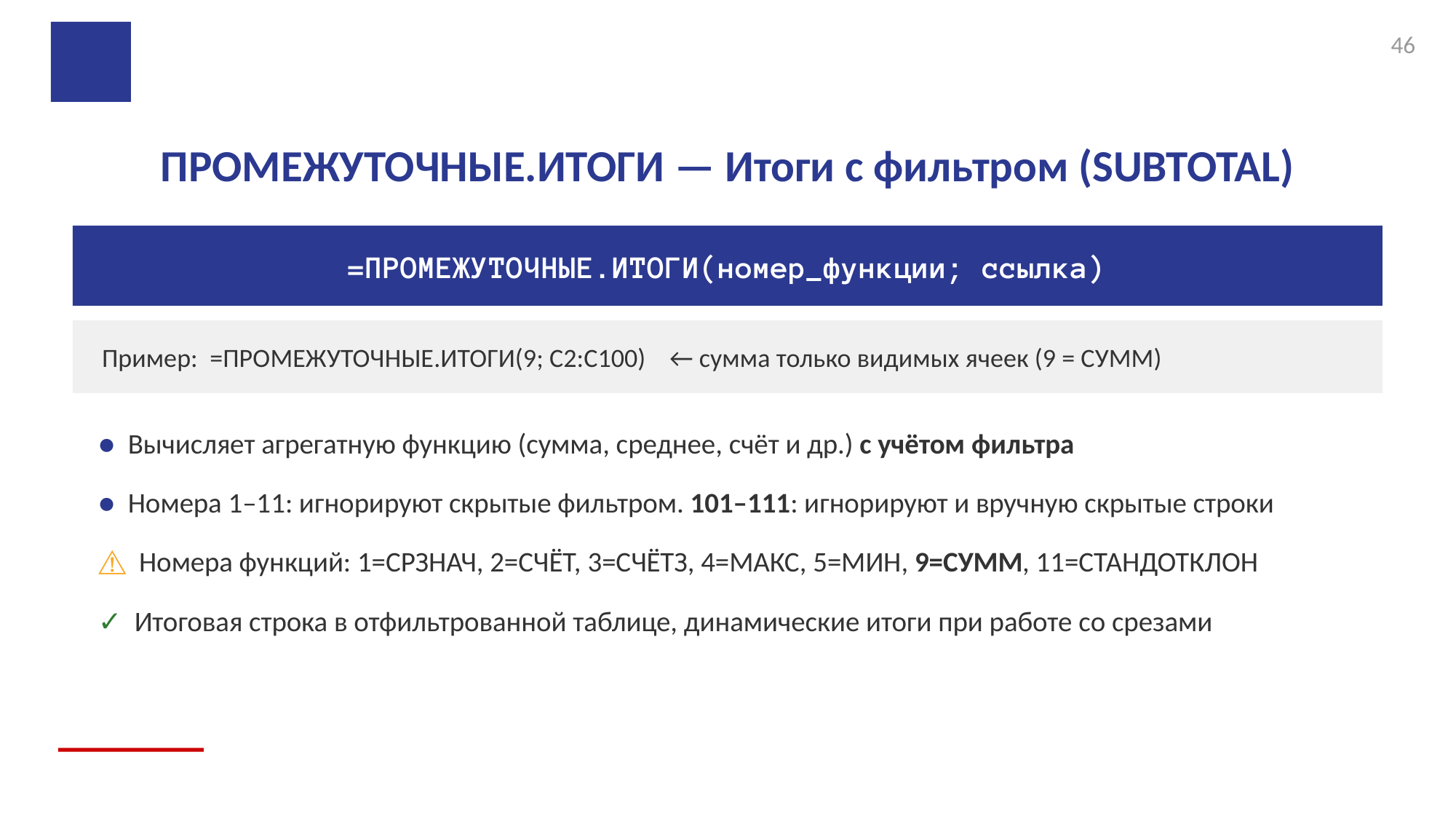

46

ПРОМЕЖУТОЧНЫЕ.ИТОГИ — Итоги с фильтром (SUBTOTAL)

=ПРОМЕЖУТОЧНЫЕ.ИТОГИ(номер_функции; ссылка)

Пример:  =ПРОМЕЖУТОЧНЫЕ.ИТОГИ(9; C2:C100)    ← сумма только видимых ячеек (9 = СУММ)
●  Вычисляет агрегатную функцию (сумма, среднее, счёт и др.) с учётом фильтра
●  Номера 1–11: игнорируют скрытые фильтром. 101–111: игнорируют и вручную скрытые строки
⚠  Номера функций: 1=СРЗНАЧ, 2=СЧЁТ, 3=СЧЁТЗ, 4=МАКС, 5=МИН, 9=СУММ, 11=СТАНДОТКЛОН
✓  Итоговая строка в отфильтрованной таблице, динамические итоги при работе со срезами